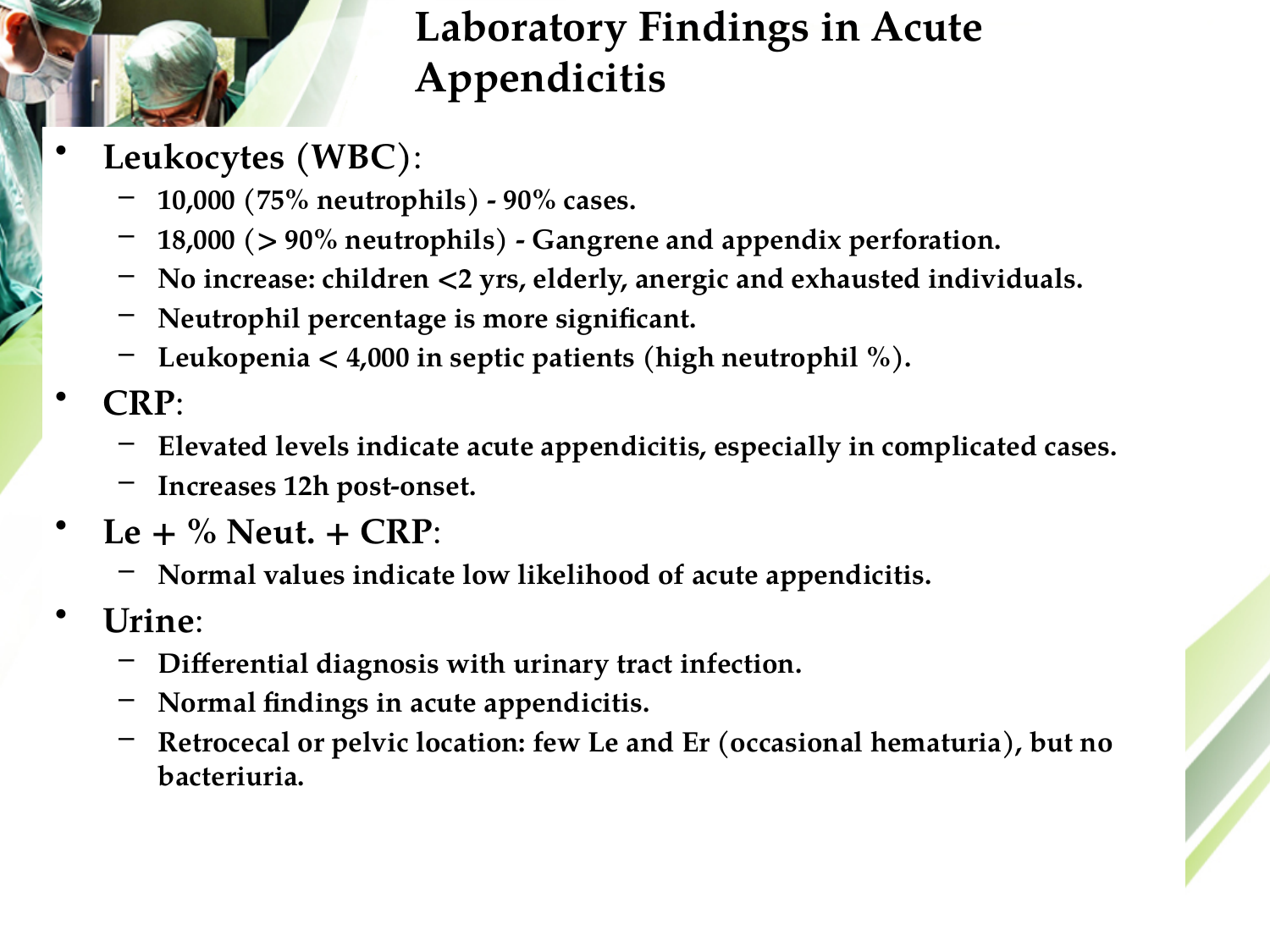

# Laboratory Findings in Acute Appendicitis
Leukocytes (WBC):
10,000 (75% neutrophils) - 90% cases.
18,000 (> 90% neutrophils) - Gangrene and appendix perforation.
No increase: children <2 yrs, elderly, anergic and exhausted individuals.
Neutrophil percentage is more significant.
Leukopenia < 4,000 in septic patients (high neutrophil %).
CRP:
Elevated levels indicate acute appendicitis, especially in complicated cases.
Increases 12h post-onset.
Le + % Neut. + CRP:
Normal values indicate low likelihood of acute appendicitis.
Urine:
Differential diagnosis with urinary tract infection.
Normal findings in acute appendicitis.
Retrocecal or pelvic location: few Le and Er (occasional hematuria), but no bacteriuria.